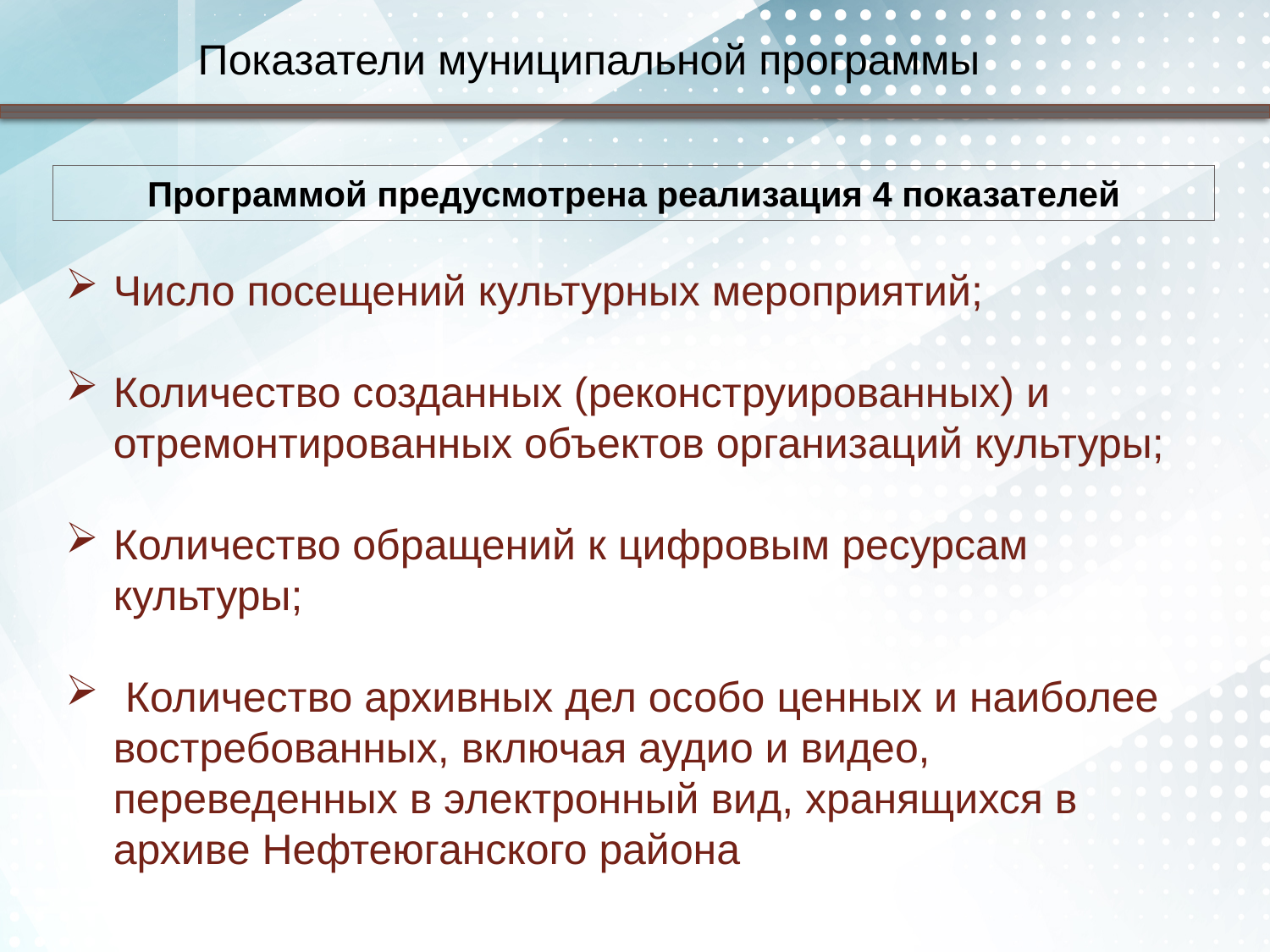

Показатели муниципальной программы

Программой предусмотрена реализация 4 показателей
Число посещений культурных мероприятий;

Количество созданных (реконструированных) и отремонтированных объектов организаций культуры;

Количество обращений к цифровым ресурсам культуры;

 Количество архивных дел особо ценных и наиболее  востребованных, включая аудио и видео, переведенных в электронный вид, хранящихся в архиве Нефтеюганского района